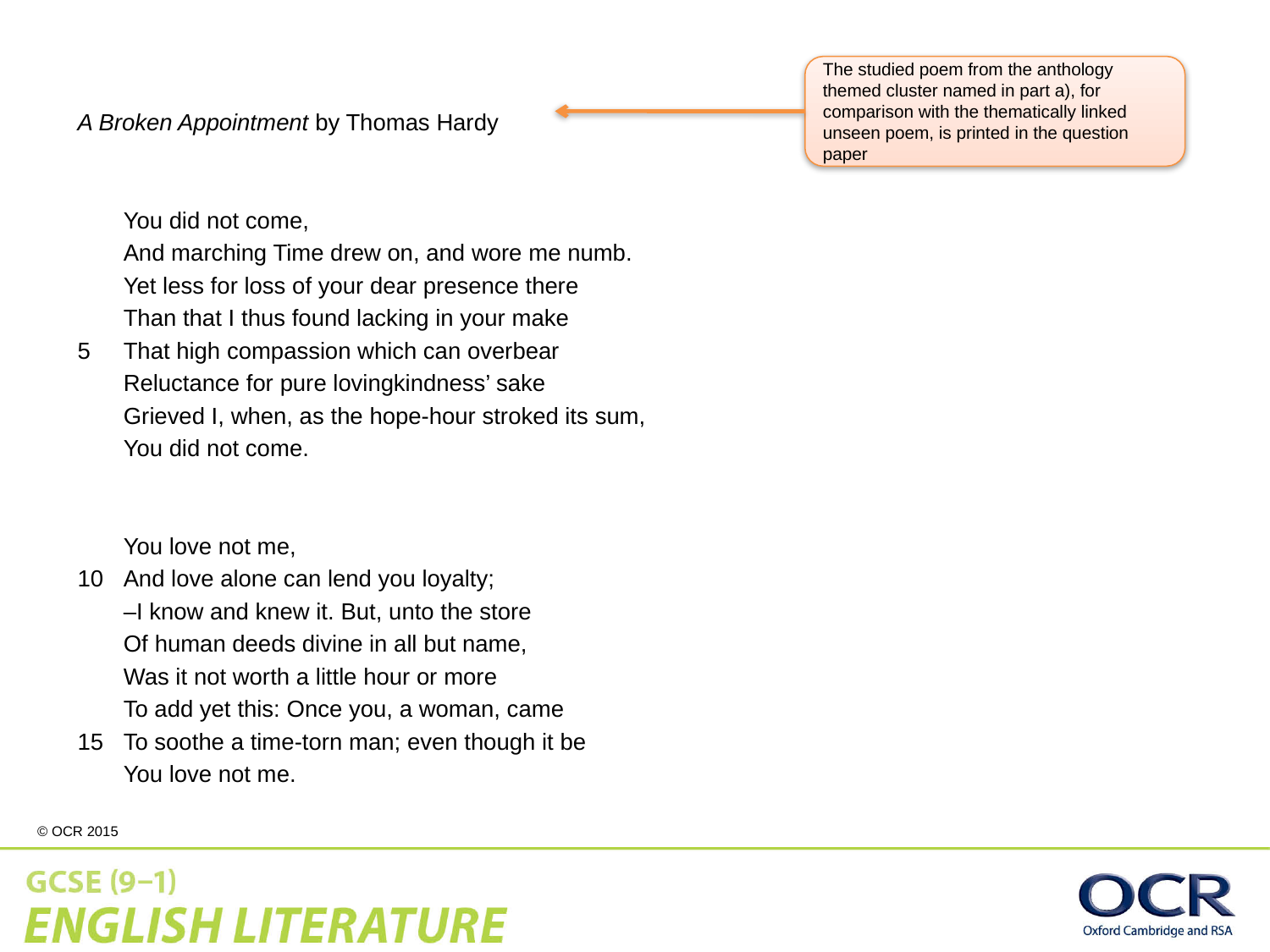

The studied poem from the anthology themed cluster named in part a), for comparison with the thematically linked unseen poem, is printed in the question paper
A Broken Appointment by Thomas Hardy

	You did not come,
	And marching Time drew on, and wore me numb.
	Yet less for loss of your dear presence there
	Than that I thus found lacking in your make
5	That high compassion which can overbear
	Reluctance for pure lovingkindness’ sake
	Grieved I, when, as the hope-hour stroked its sum,
	You did not come.

	You love not me,
10	And love alone can lend you loyalty;
	–I know and knew it. But, unto the store
	Of human deeds divine in all but name,
	Was it not worth a little hour or more
	To add yet this: Once you, a woman, came
15	To soothe a time-torn man; even though it be
	You love not me.